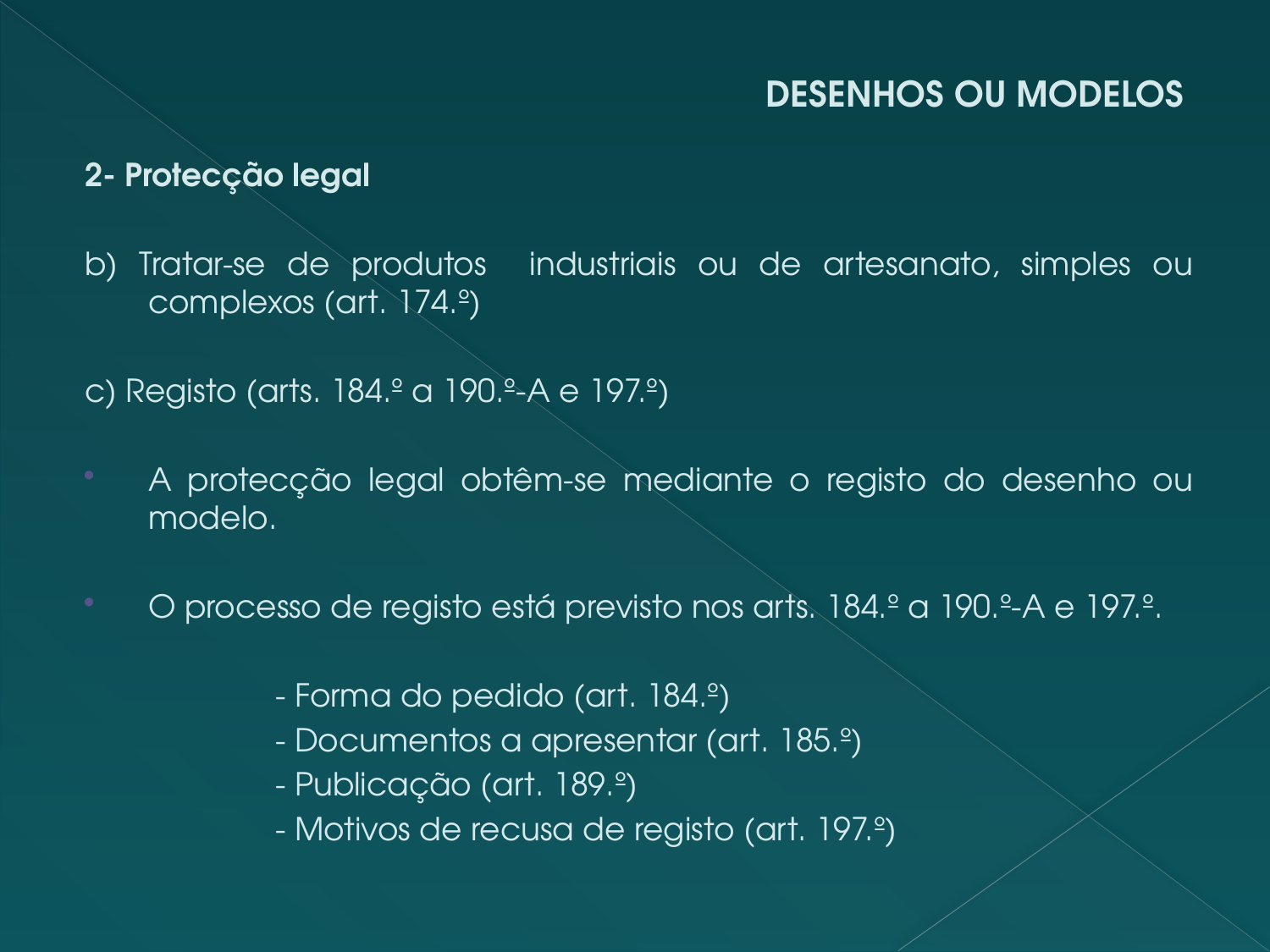

# DESENHOS OU MODELOS
2- Protecção legal

b) Tratar-se de produtos  industriais ou de artesanato, simples ou complexos (art. 174.º)

c) Registo (arts. 184.º a 190.º-A e 197.º)

A protecção legal obtêm-se mediante o registo do desenho ou modelo.

O processo de registo está previsto nos arts. 184.º a 190.º-A e 197.º.

		- Forma do pedido (art. 184.º)
		- Documentos a apresentar (art. 185.º)
		- Publicação (art. 189.º)
		- Motivos de recusa de registo (art. 197.º)